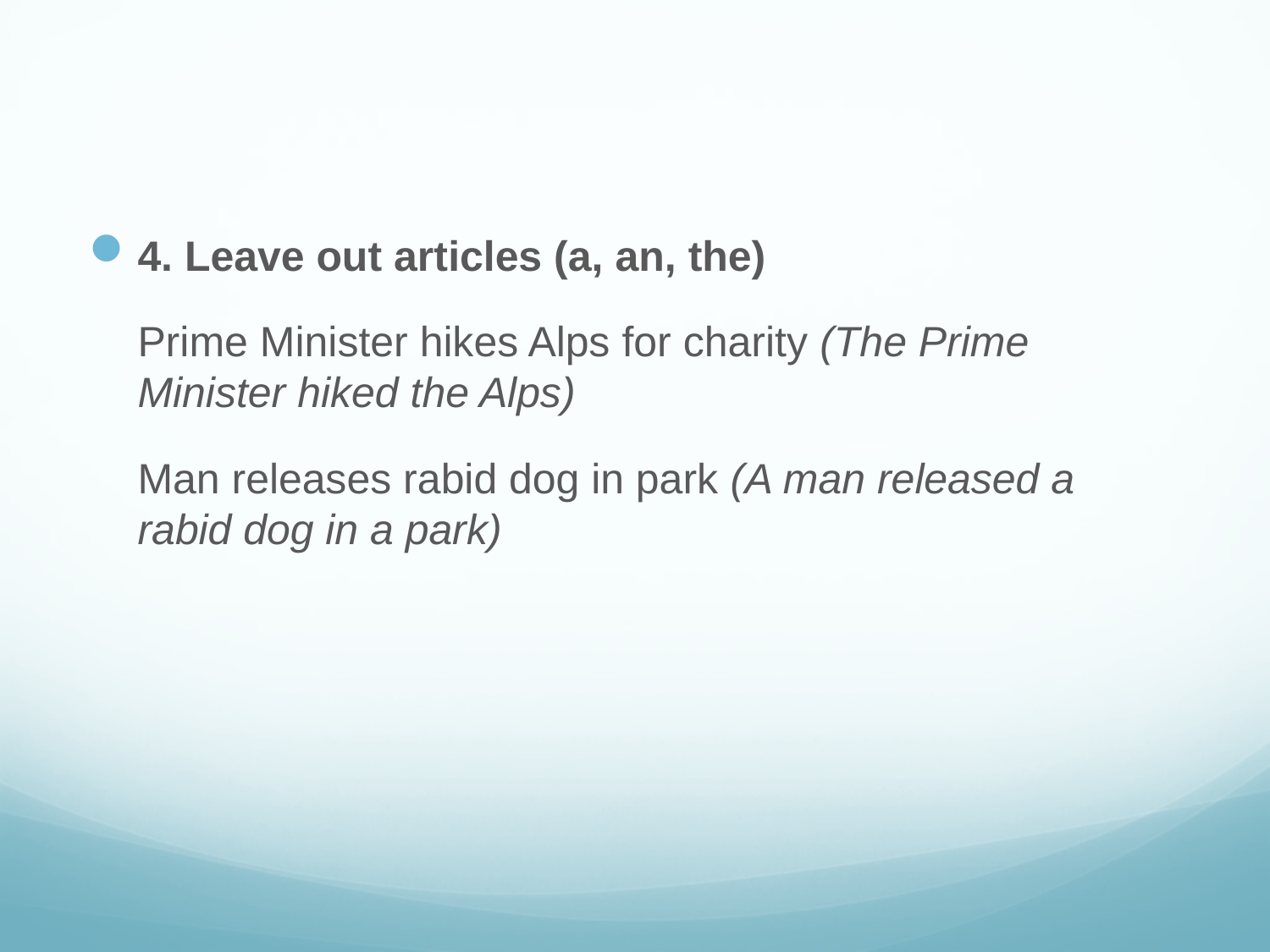

4. Leave out articles (a, an, the)
	Prime Minister hikes Alps for charity (The Prime Minister hiked the Alps)
	Man releases rabid dog in park (A man released a rabid dog in a park)